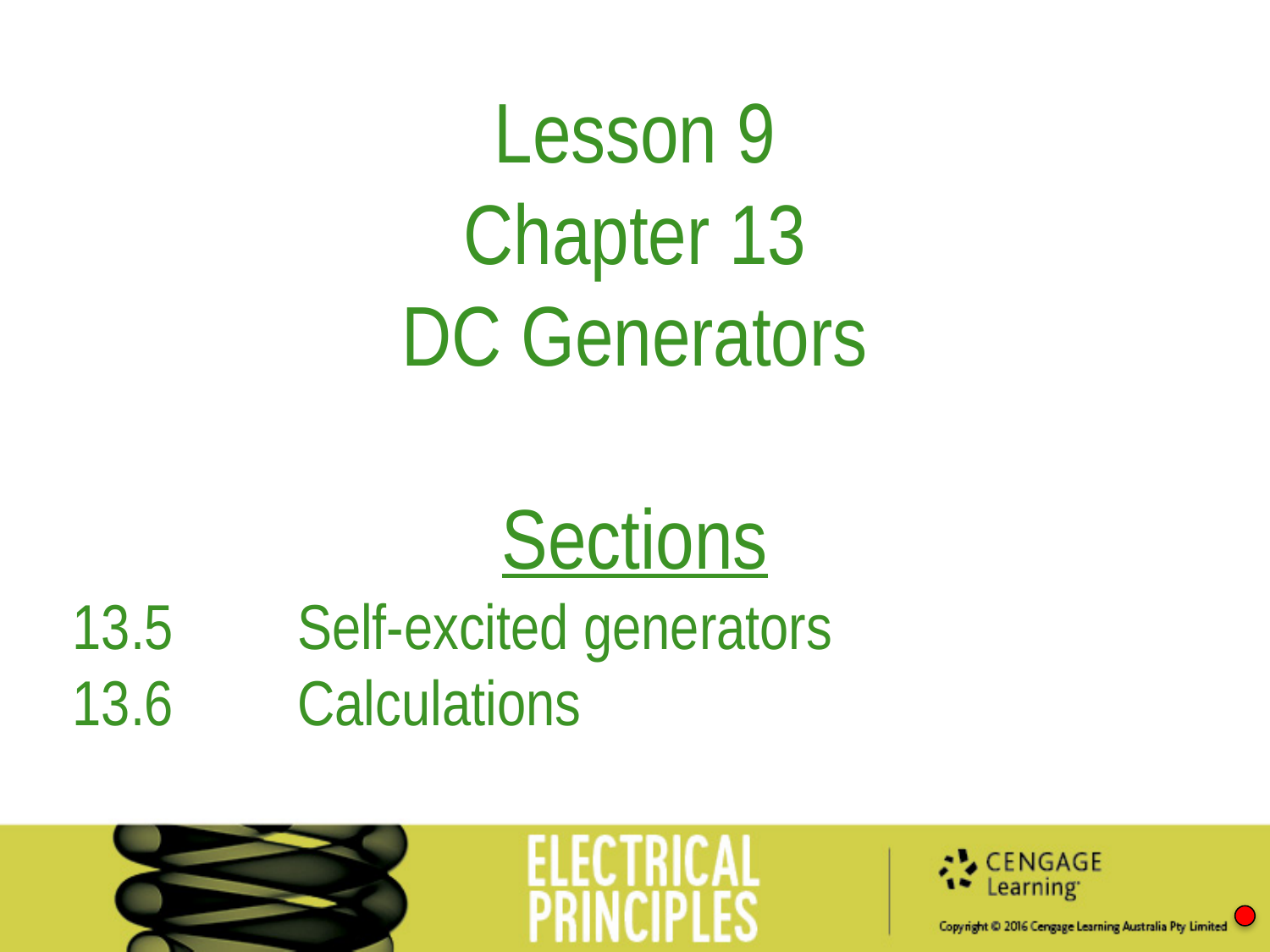

Lesson 9
Chapter 13
DC Generators

Sections
13.5 	Self-excited generators
13.6 	Calculations